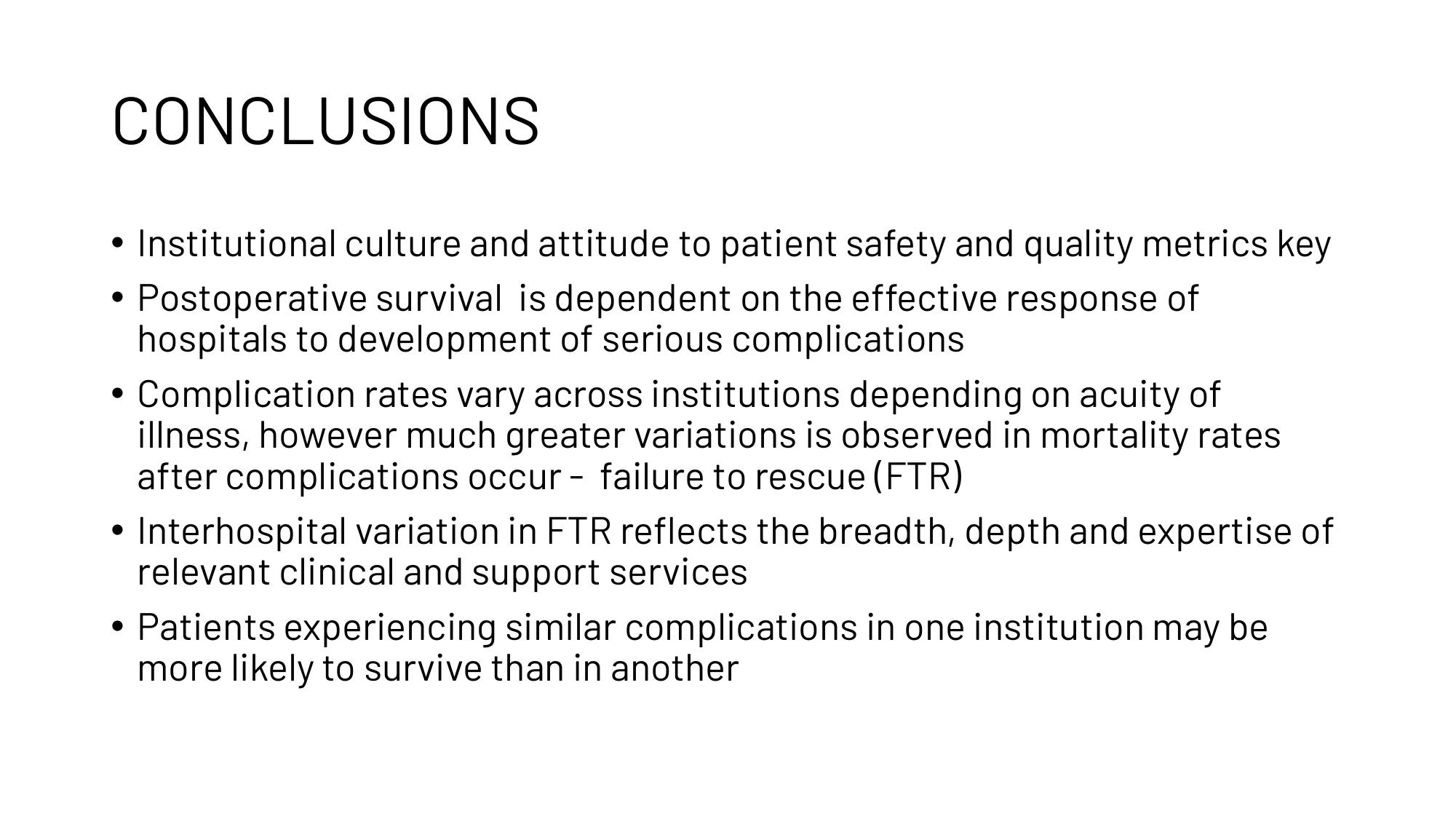

# CONCLUSIONS
Institutional culture and attitude to patient safety and quality metrics key
Postoperative survival  is dependent on the effective response of hospitals to development of serious complications
Complication rates vary across institutions depending on acuity of illness, however much greater variations is observed in mortality rates after complications occur -  failure to rescue (FTR)
Interhospital variation in FTR reflects the breadth, depth and expertise of relevant clinical and support services
Patients experiencing similar complications in one institution may be more likely to survive than in another